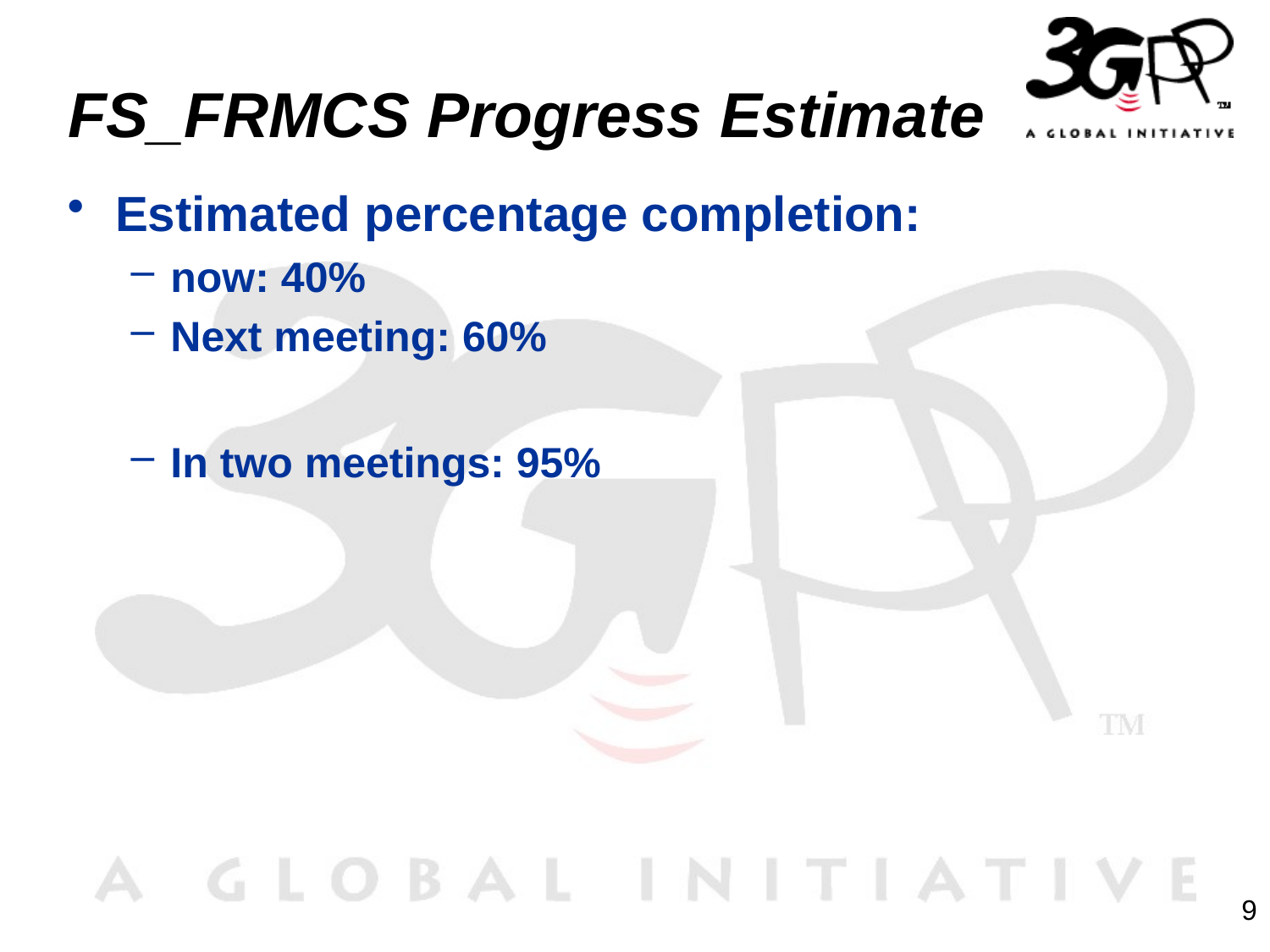

# FS_FRMCS Progress Estimate
Estimated percentage completion:
now: 40%
Next meeting: 60%

In two meetings: 95%
9